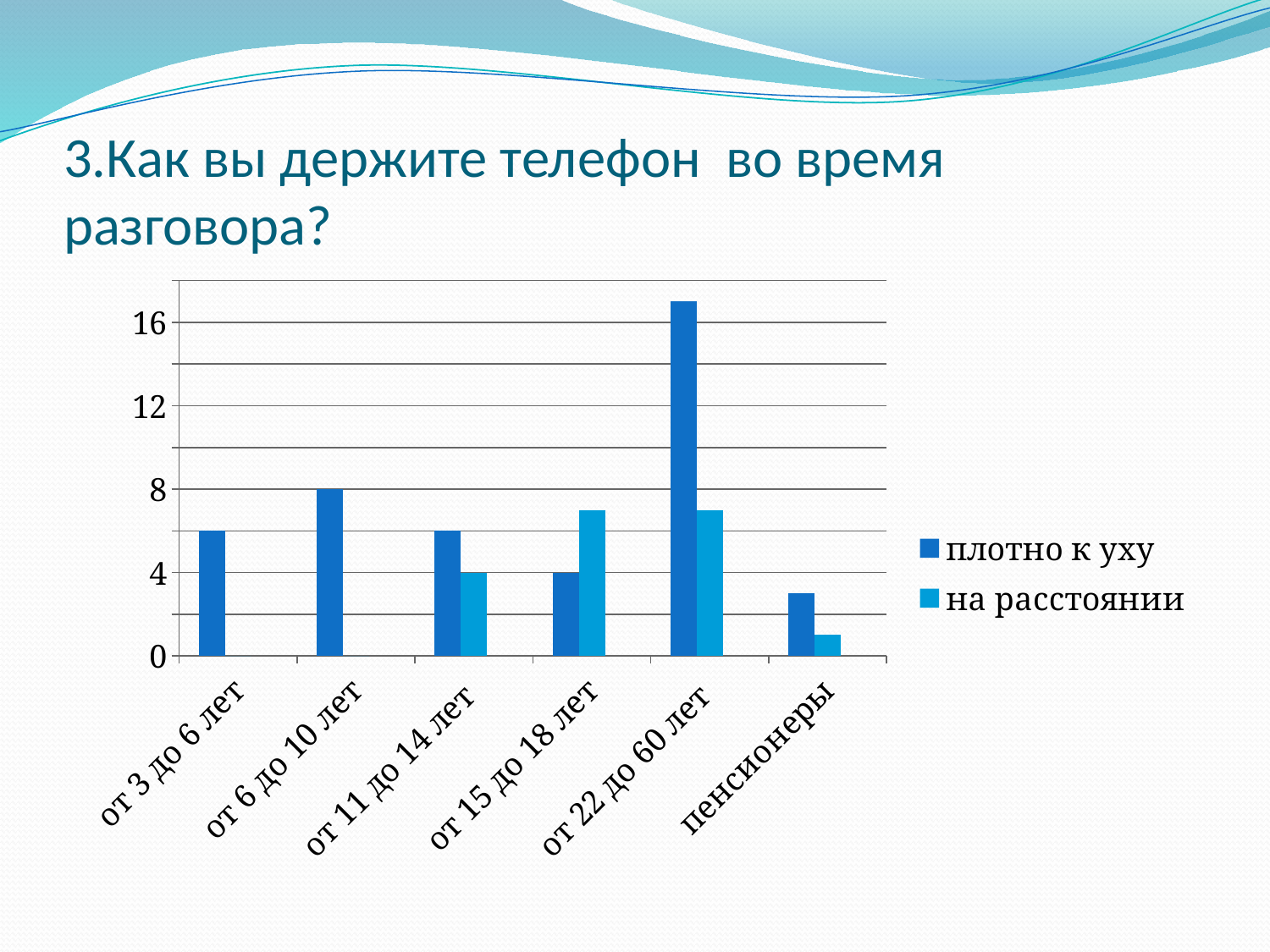

# 3.Как вы держите телефон  во время разговора?

### Chart

| Category | плотно к уху | на расстоянии | Столбец1 |
|---|---|---|---|
| от 3 до 6 лет | 6.0 | 0.0 | None |
| от 6 до 10 лет | 8.0 | 0.0 | None |
| от 11 до 14 лет  | 6.0 | 4.0 | None |
| от 15 до 18 лет | 4.0 | 7.0 | None |
| от 22 до 60 лет  | 17.0 | 7.0 | None |
| пенсионеры | 3.0 | 1.0 | None |